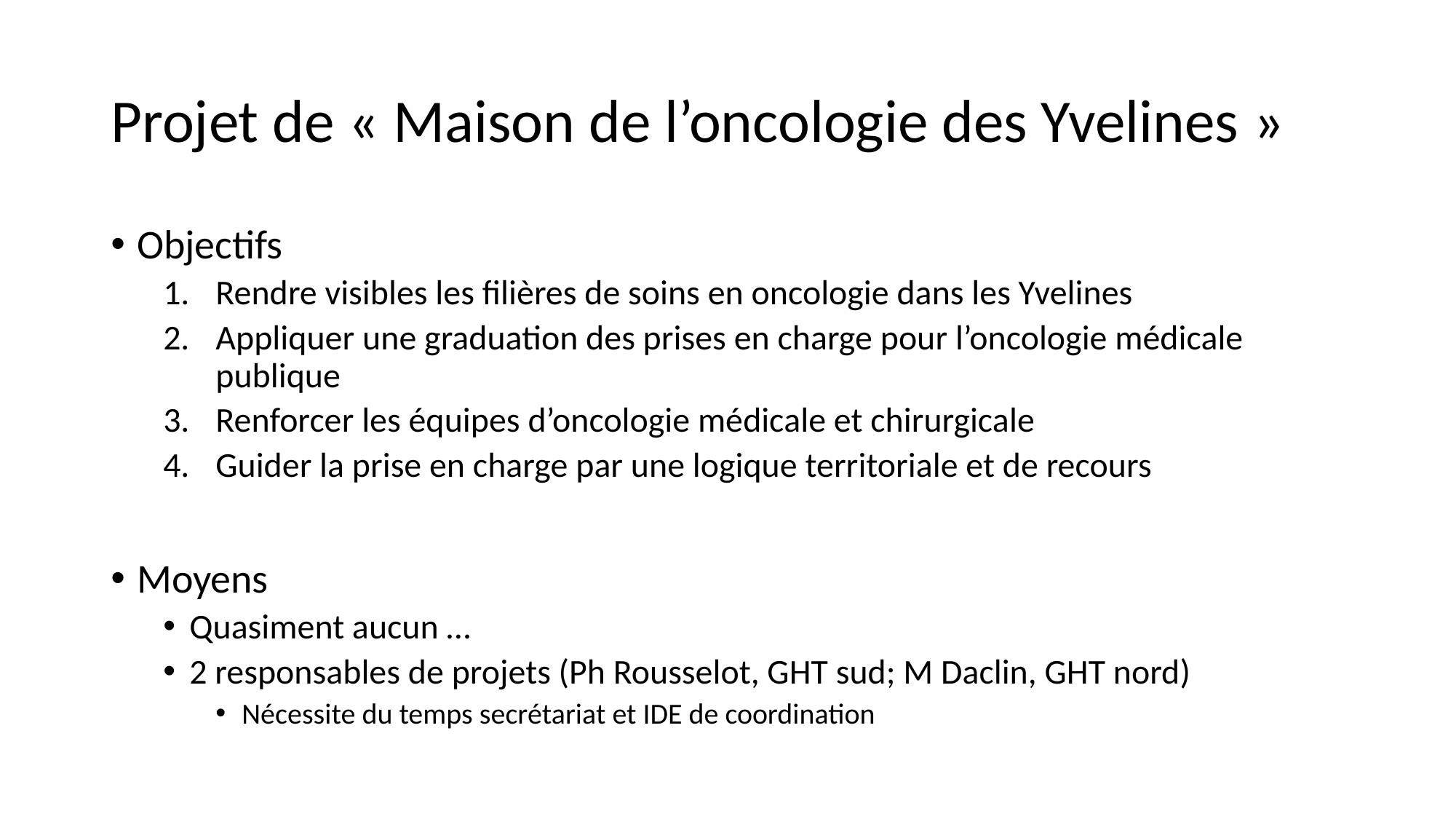

# Projet de « Maison de l’oncologie des Yvelines »
Objectifs
Rendre visibles les filières de soins en oncologie dans les Yvelines
Appliquer une graduation des prises en charge pour l’oncologie médicale publique
Renforcer les équipes d’oncologie médicale et chirurgicale
Guider la prise en charge par une logique territoriale et de recours

Moyens
Quasiment aucun …
2 responsables de projets (Ph Rousselot, GHT sud; M Daclin, GHT nord)
Nécessite du temps secrétariat et IDE de coordination